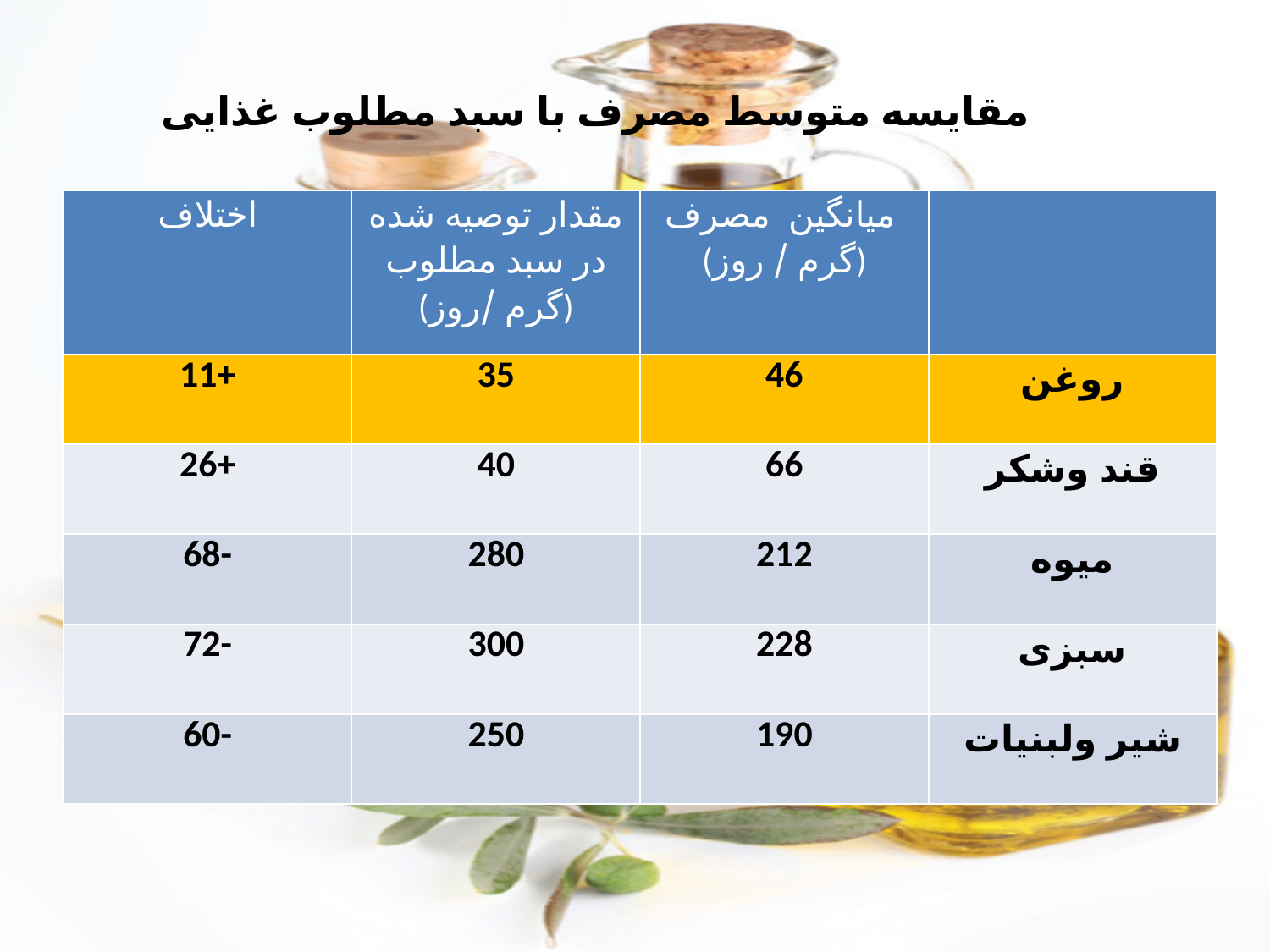

# مقایسه متوسط مصرف با سبد مطلوب غذایی
| اختلاف | مقدار توصیه شده در سبد مطلوب (گرم /روز) | میانگین مصرف (گرم / روز) |  |
| --- | --- | --- | --- |
| 11+ | 35 | 46 | روغن |
| 26+ | 40 | 66 | قند وشکر |
| 68- | 280 | 212 | میوه |
| 72- | 300 | 228 | سبزی |
| 60- | 250 | 190 | شیر ولبنیات |